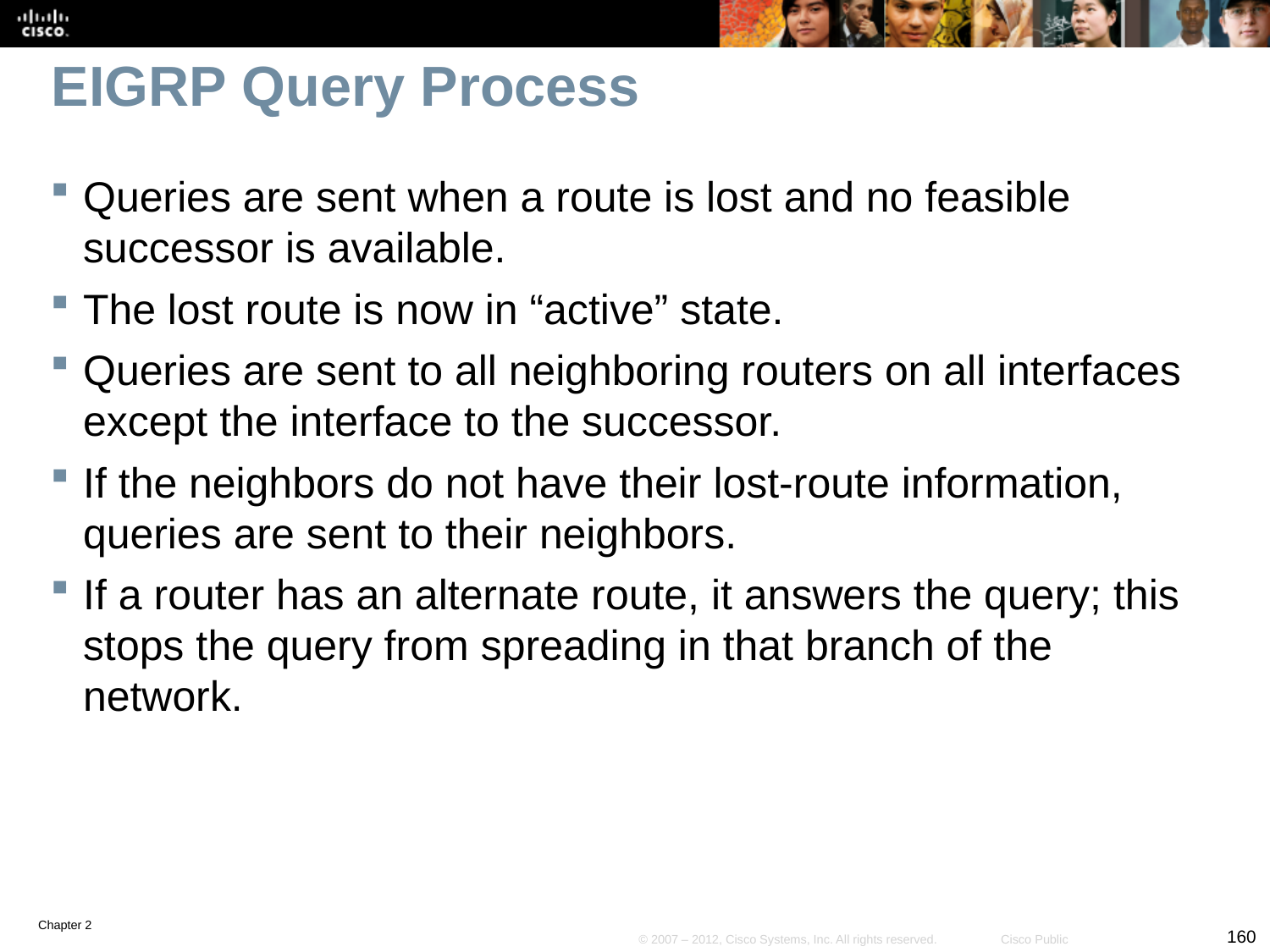

# EIGRP Query Process
Queries are sent when a route is lost and no feasible successor is available.
The lost route is now in “active” state.
Queries are sent to all neighboring routers on all interfaces except the interface to the successor.
If the neighbors do not have their lost-route information, queries are sent to their neighbors.
If a router has an alternate route, it answers the query; this stops the query from spreading in that branch of the network.